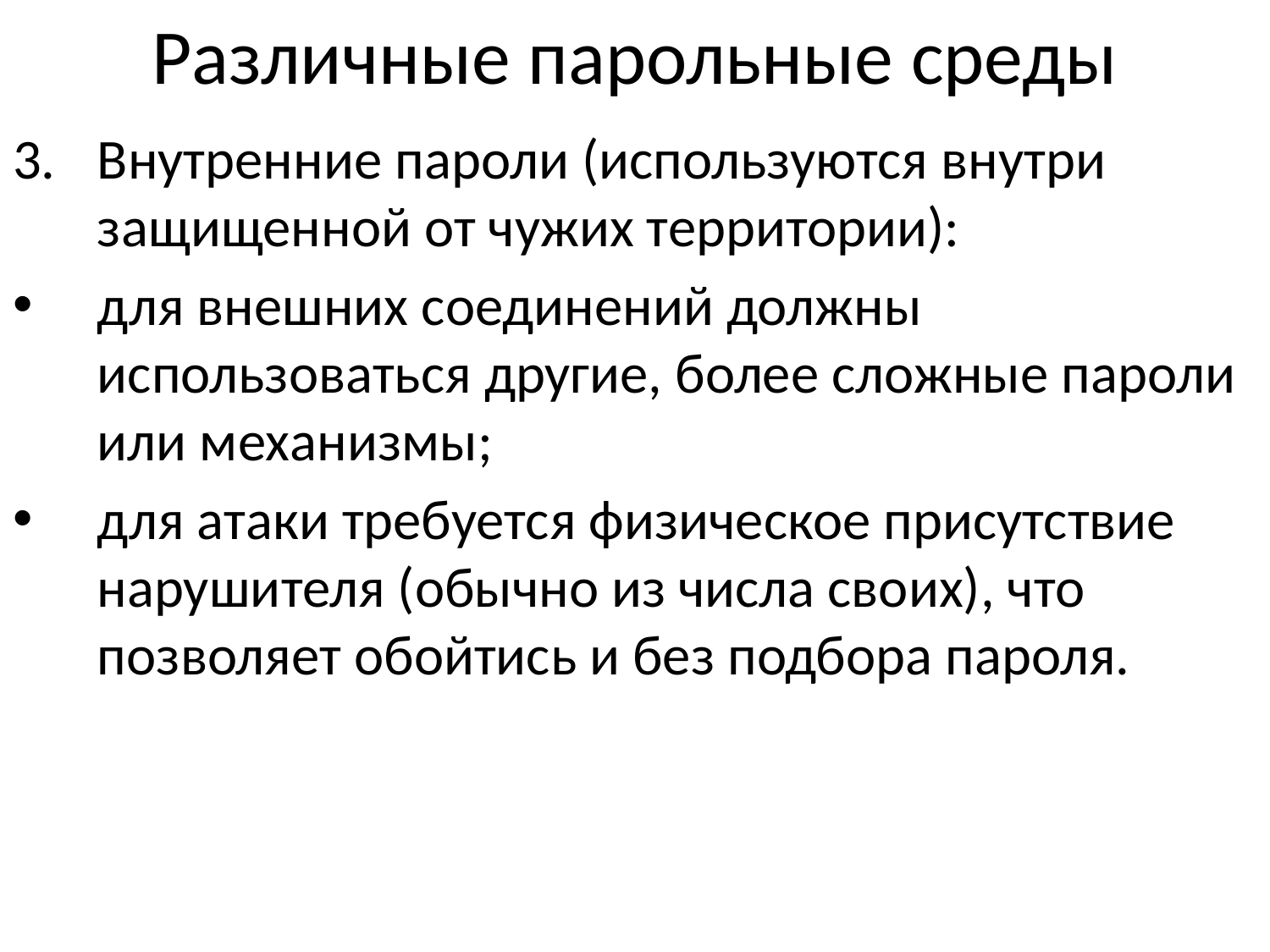

# Различные парольные среды
Внутренние пароли (используются внутри защищенной от чужих территории):
для внешних соединений должны использоваться другие, более сложные пароли или механизмы;
для атаки требуется физическое присутствие нарушителя (обычно из числа своих), что позволяет обойтись и без подбора пароля.